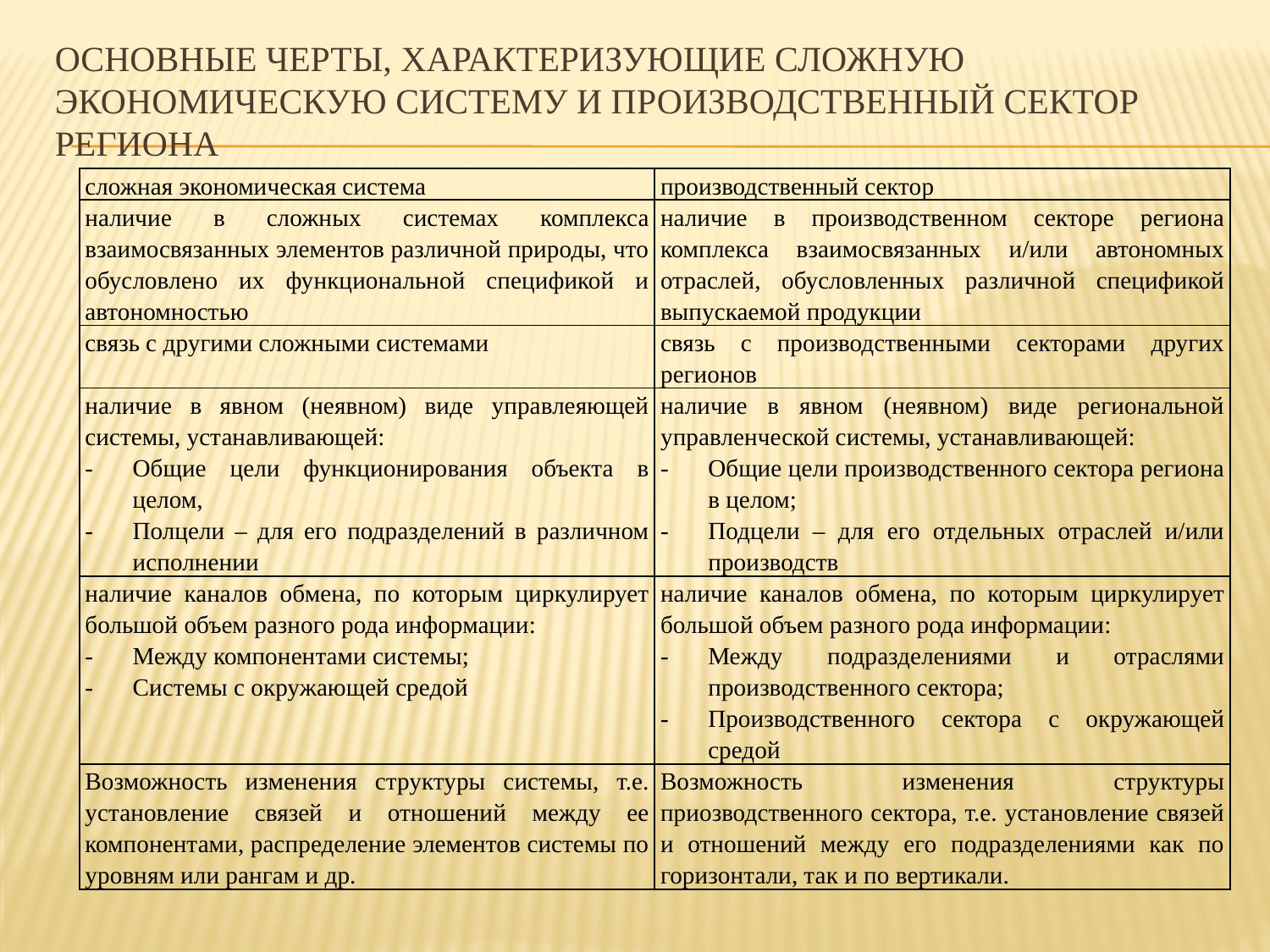

# Основные черты, характеризующие сложную экономическую систему и производственный сектор региона
| сложная экономическая система | производственный сектор |
| --- | --- |
| наличие в сложных системах комплекса взаимосвязанных элементов различной природы, что обусловлено их функциональной спецификой и автономностью | наличие в производственном секторе региона комплекса взаимосвязанных и/или автономных отраслей, обусловленных различной спецификой выпускаемой продукции |
| связь с другими сложными системами | связь с производственными секторами других регионов |
| наличие в явном (неявном) виде управлеяющей системы, устанавливающей: Общие цели функционирования объекта в целом, Полцели – для его подразделений в различном исполнении | наличие в явном (неявном) виде региональной управленческой системы, устанавливающей: Общие цели производственного сектора региона в целом; Подцели – для его отдельных отраслей и/или производств |
| наличие каналов обмена, по которым циркулирует большой объем разного рода информации: Между компонентами системы; Системы с окружающей средой | наличие каналов обмена, по которым циркулирует большой объем разного рода информации: Между подразделениями и отраслями производственного сектора; Производственного сектора с окружающей средой |
| Возможность изменения структуры системы, т.е. установление связей и отношений между ее компонентами, распределение элементов системы по уровням или рангам и др. | Возможность изменения структуры приозводственного сектора, т.е. установление связей и отношений между его подразделениями как по горизонтали, так и по вертикали. |